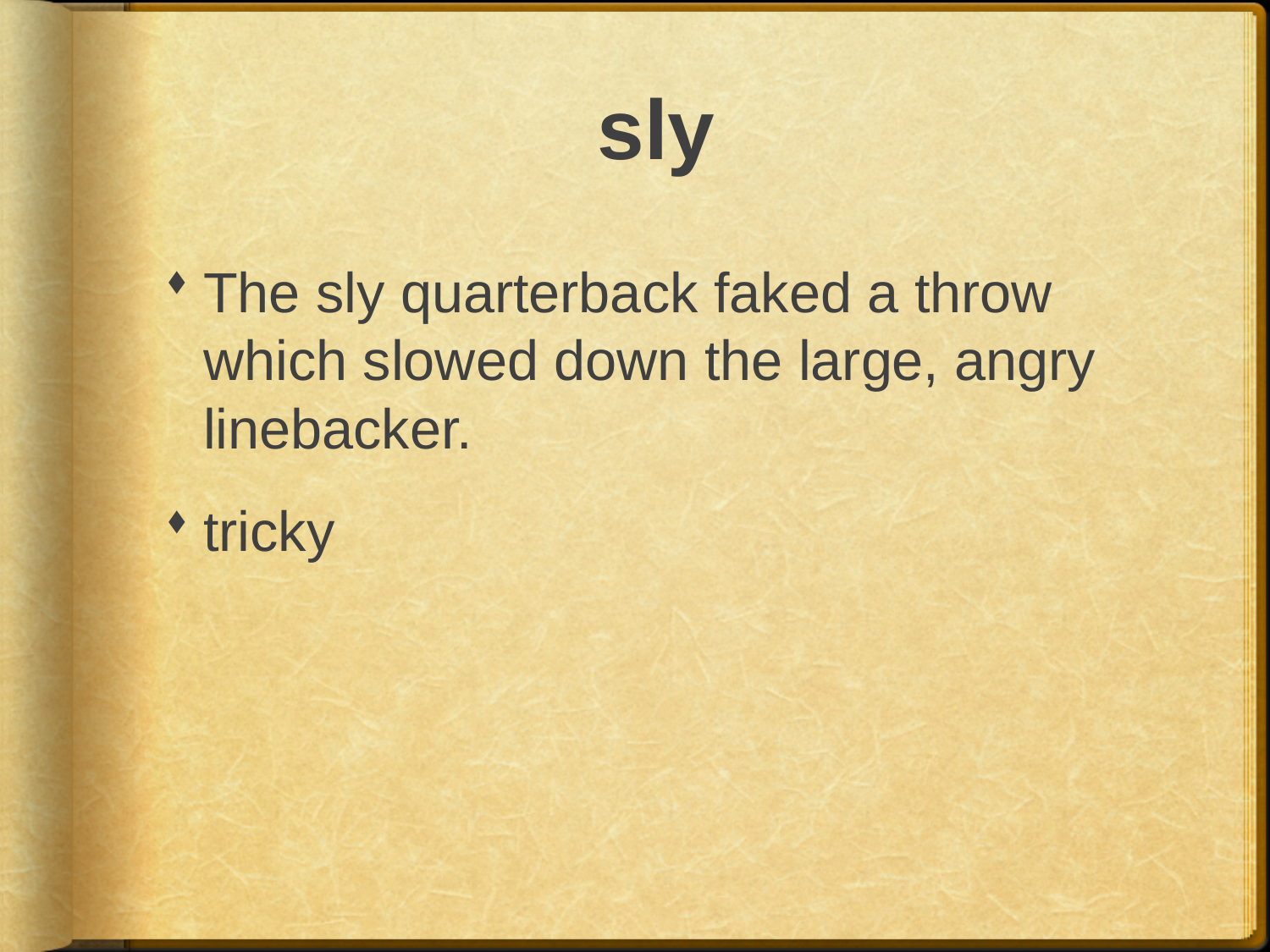

# sly
The sly quarterback faked a throw which slowed down the large, angry linebacker.
tricky